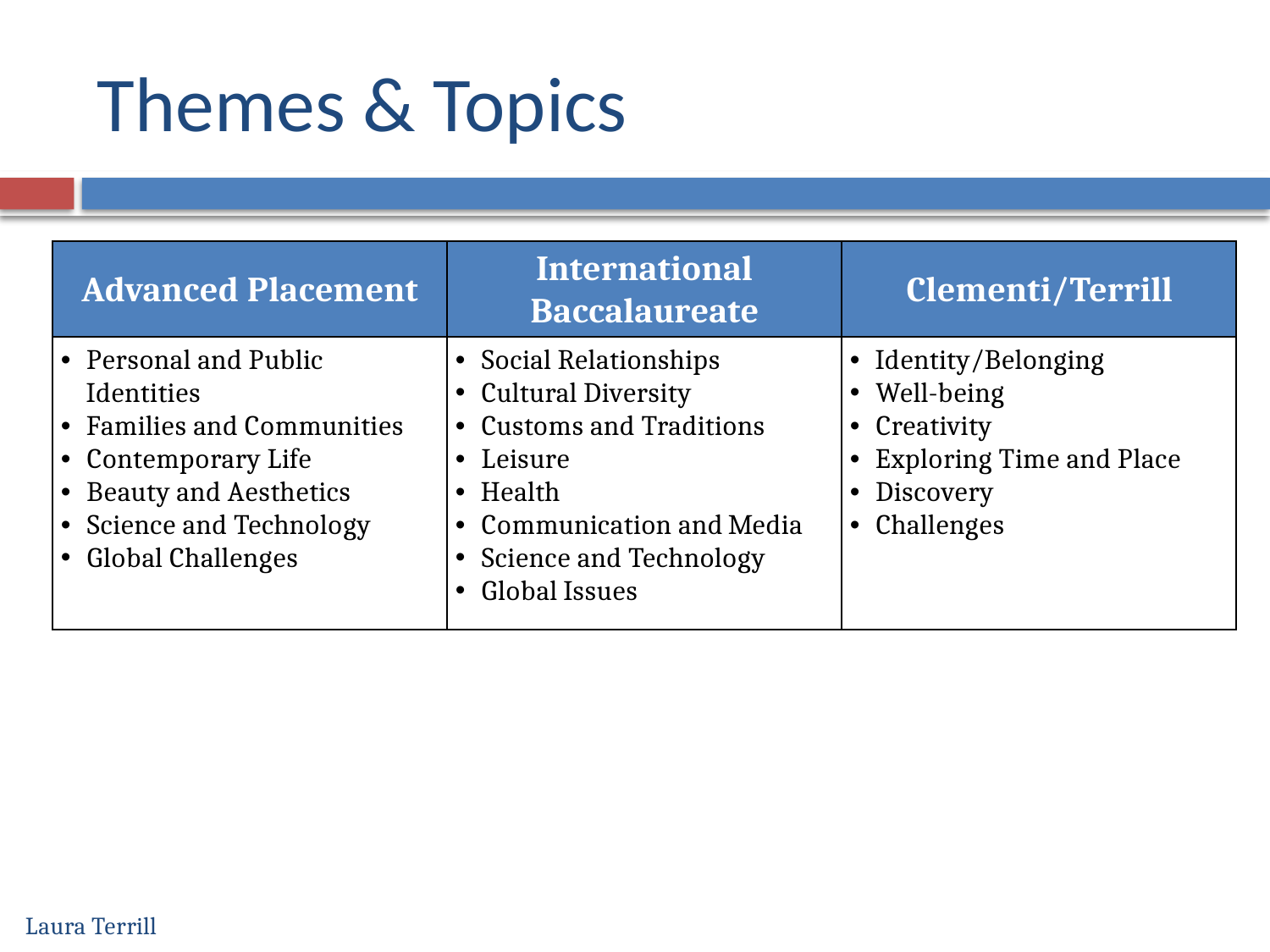

# Themes & Topics
| Advanced Placement | International Baccalaureate | Clementi/Terrill |
| --- | --- | --- |
| Personal and Public Identities Families and Communities Contemporary Life Beauty and Aesthetics Science and Technology Global Challenges | Social Relationships Cultural Diversity Customs and Traditions Leisure Health Communication and Media Science and Technology Global Issues | Identity/Belonging Well-being Creativity Exploring Time and Place Discovery Challenges |
Laura Terrill